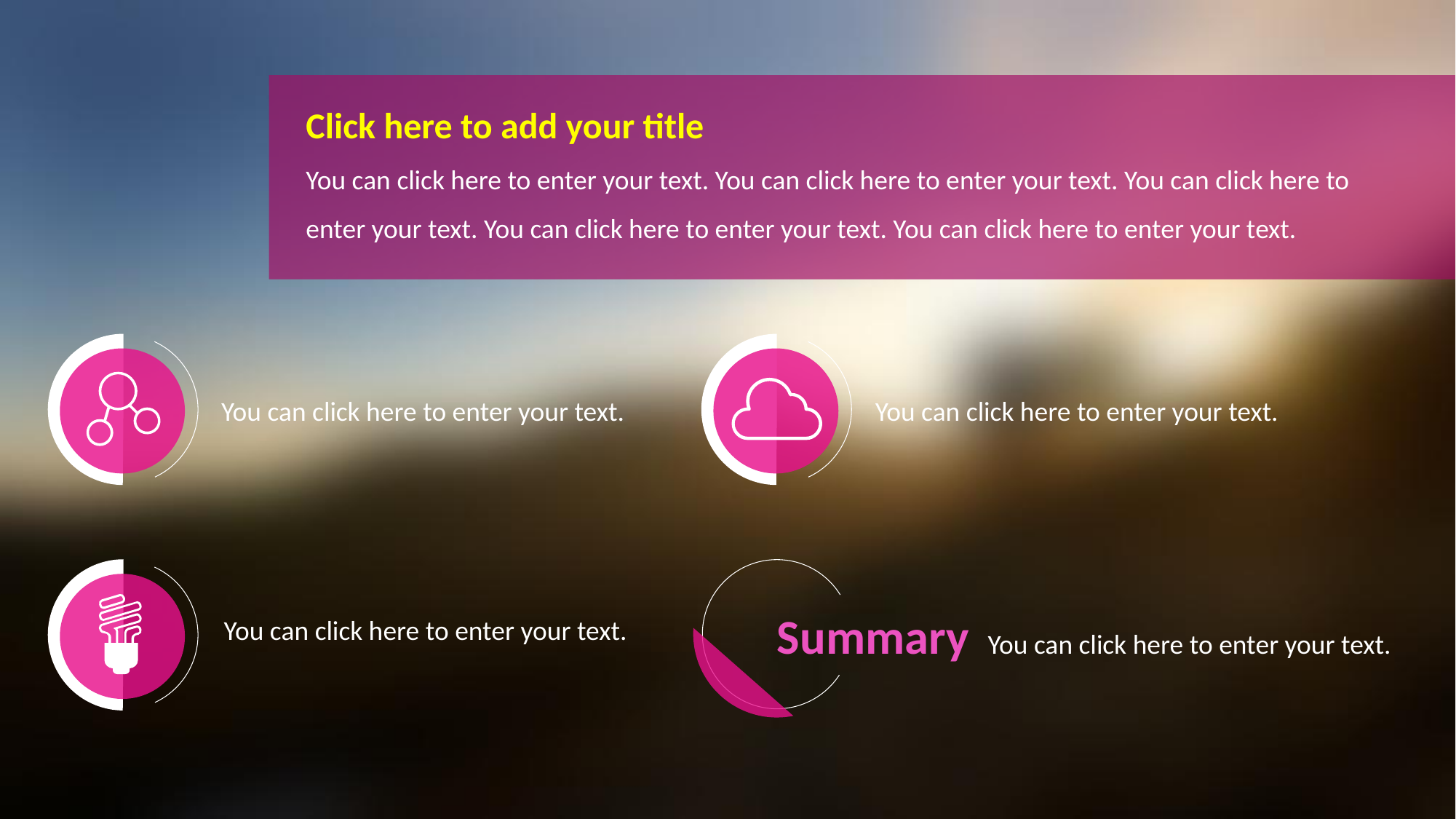

Click here to add your title
You can click here to enter your text. You can click here to enter your text. You can click here to enter your text. You can click here to enter your text. You can click here to enter your text.

You can click here to enter your text.
You can click here to enter your text.

Summary   You can click here to enter your text.
You can click here to enter your text.